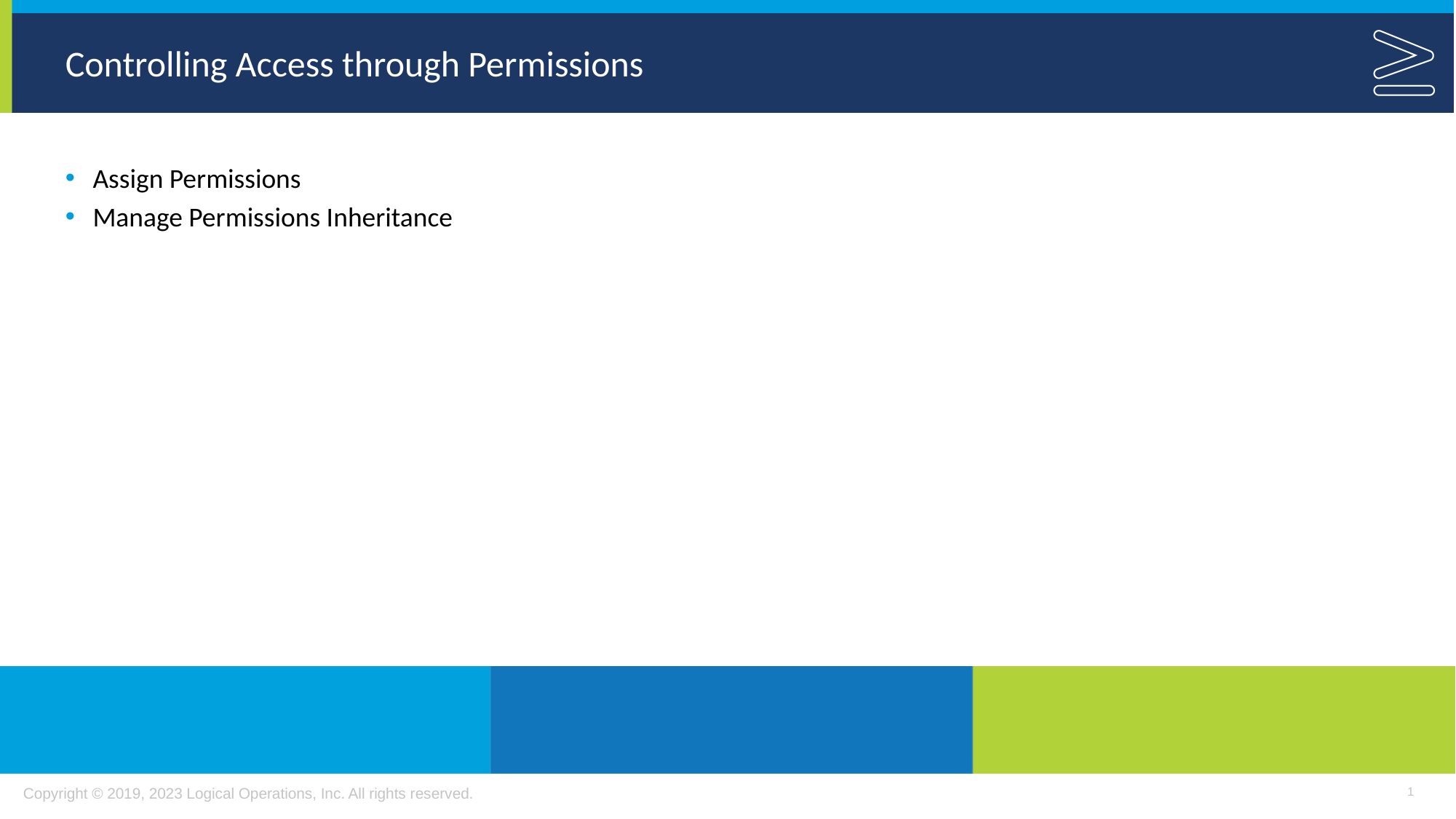

# Controlling Access through Permissions
Assign Permissions
Manage Permissions Inheritance
1